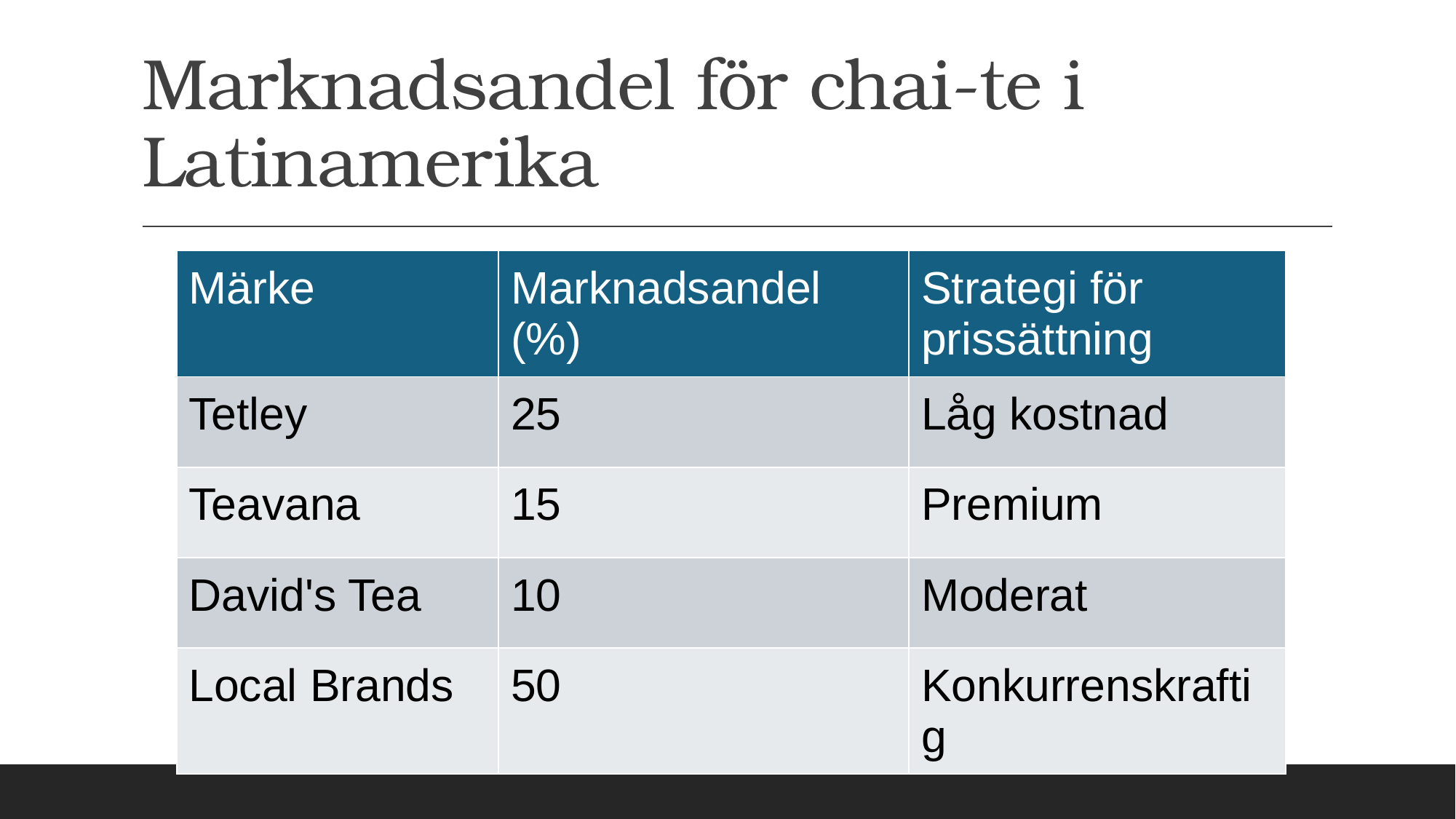

# Marknadsandel för chai-te i Latinamerika
| Märke | Marknadsandel (%) | Strategi för prissättning |
| --- | --- | --- |
| Tetley | 25 | Låg kostnad |
| Teavana | 15 | Premium |
| David's Tea | 10 | Moderat |
| Local Brands | 50 | Konkurrenskraftig |